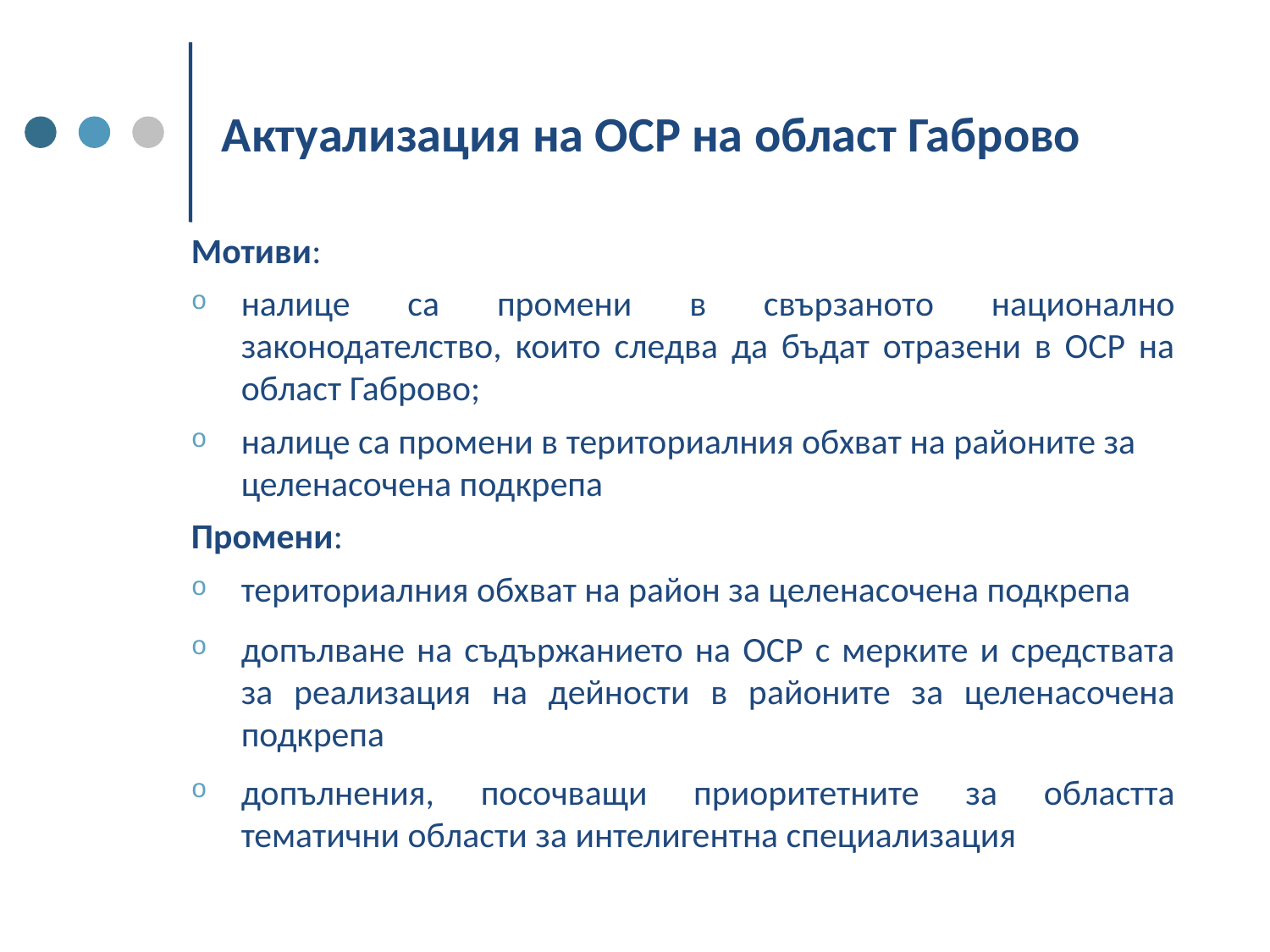

# Актуализация на ОСР на област Габрово
Мотиви:
налице са промени в свързаното национално законодателство, които следва да бъдат отразени в ОСР на област Габрово;
налице са промени в териториалния обхват на районите за целенасочена подкрепа
Промени:
териториалния обхват на район за целенасочена подкрепа
допълване на съдържанието на ОСР с мерките и средствата за реализация на дейности в районите за целенасочена подкрепа
допълнения, посочващи приоритетните за областта тематични области за интелигентна специализация